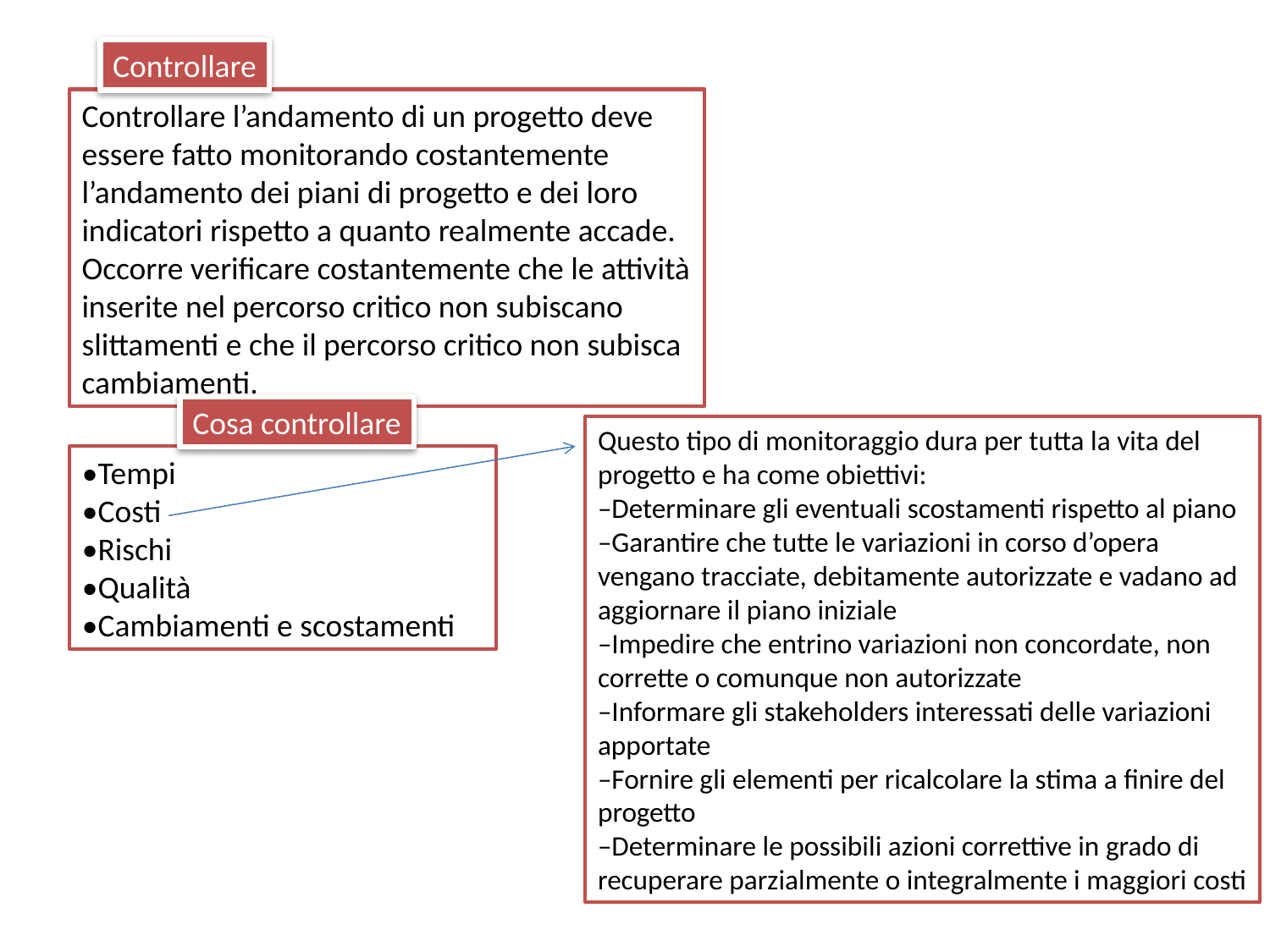

Controllare
Controllare l’andamento di un progetto deve essere fatto monitorando costantemente l’andamento dei piani di progetto e dei loro indicatori rispetto a quanto realmente accade.
Occorre verificare costantemente che le attività inserite nel percorso critico non subiscano slittamenti e che il percorso critico non subisca cambiamenti.
Cosa controllare
Questo tipo di monitoraggio dura per tutta la vita del progetto e ha come obiettivi:
–Determinare gli eventuali scostamenti rispetto al piano
–Garantire che tutte le variazioni in corso d’opera vengano tracciate, debitamente autorizzate e vadano ad aggiornare il piano iniziale
–Impedire che entrino variazioni non concordate, non corrette o comunque non autorizzate
–Informare gli stakeholders interessati delle variazioni apportate
–Fornire gli elementi per ricalcolare la stima a finire del progetto
–Determinare le possibili azioni correttive in grado di recuperare parzialmente o integralmente i maggiori costi
•Tempi
•Costi
•Rischi
•Qualità
•Cambiamenti e scostamenti